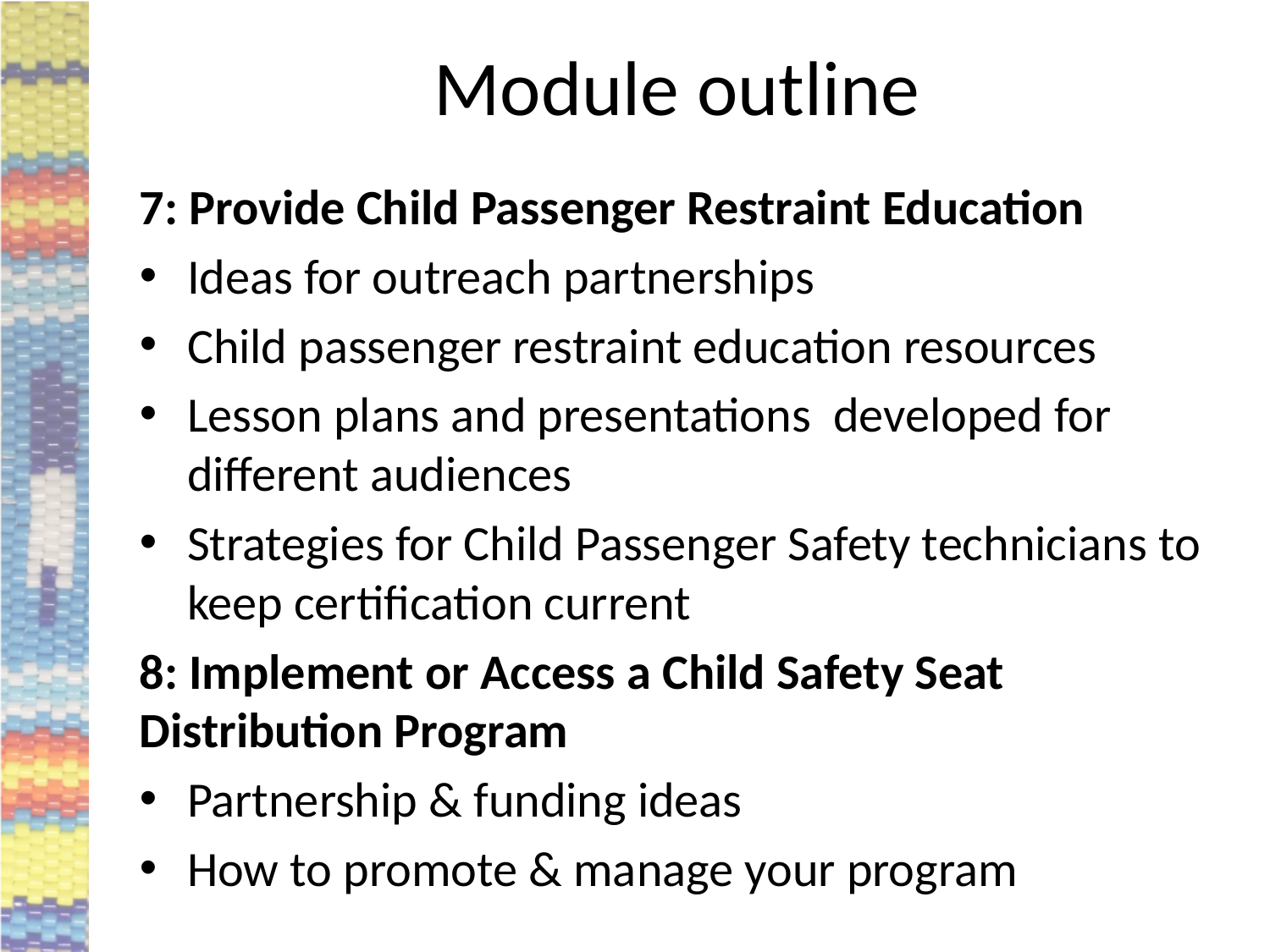

# Module outline
7: Provide Child Passenger Restraint Education
Ideas for outreach partnerships
Child passenger restraint education resources
Lesson plans and presentations  developed for different audiences
Strategies for Child Passenger Safety technicians to  keep certification current
8: Implement or Access a Child Safety Seat Distribution Program
Partnership & funding ideas
How to promote & manage your program